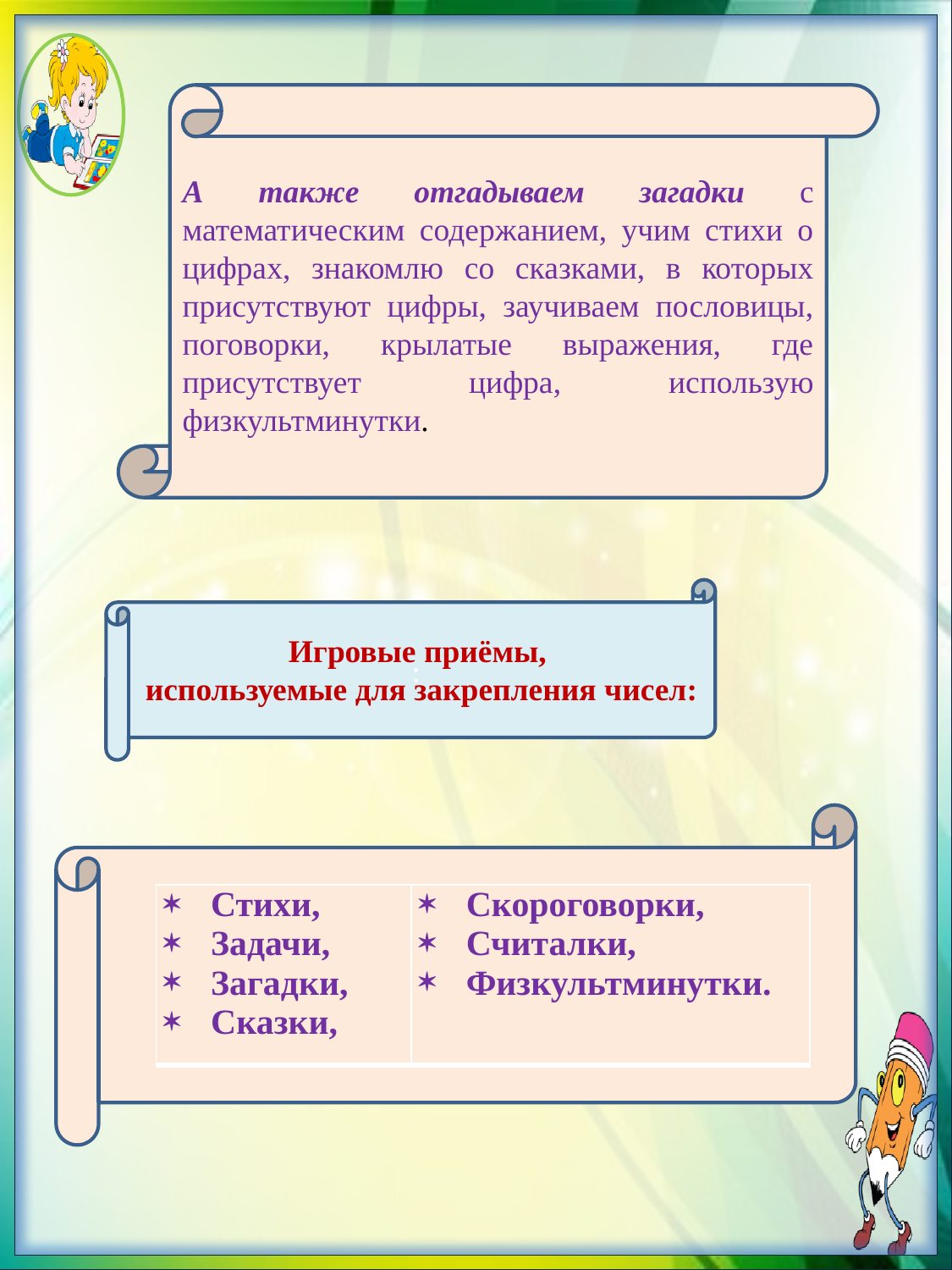

А также отгадываем загадки с математическим содержанием, учим стихи о цифрах, знакомлю со сказками, в которых присутствуют цифры, заучиваем пословицы, поговорки, крылатые выражения, где присутствует цифра, использую физкультминутки.
:
Игровые приёмы,
используемые для закрепления чисел:

| Стихи, Задачи, Загадки, Сказки, | Скороговорки, Считалки, Физкультминутки. |
| --- | --- |